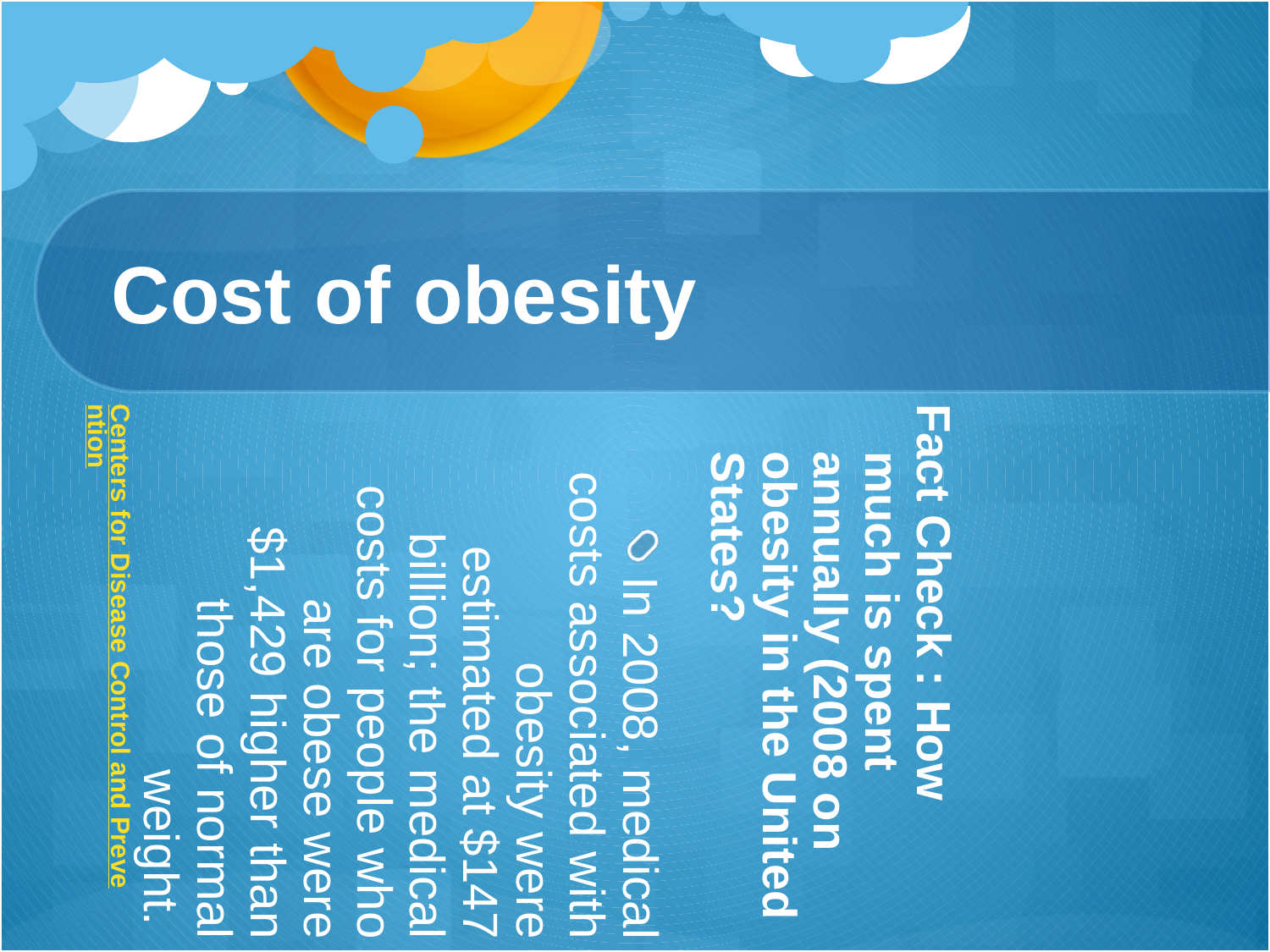

Cost of obesity
Fact Check : How much is spent annually (2008 on obesity in the United States?
In 2008, medical costs associated with obesity were estimated at $147 billion; the medical costs for people who are obese were $1,429 higher than those of normal weight. Centers for Disease Control and Prevention